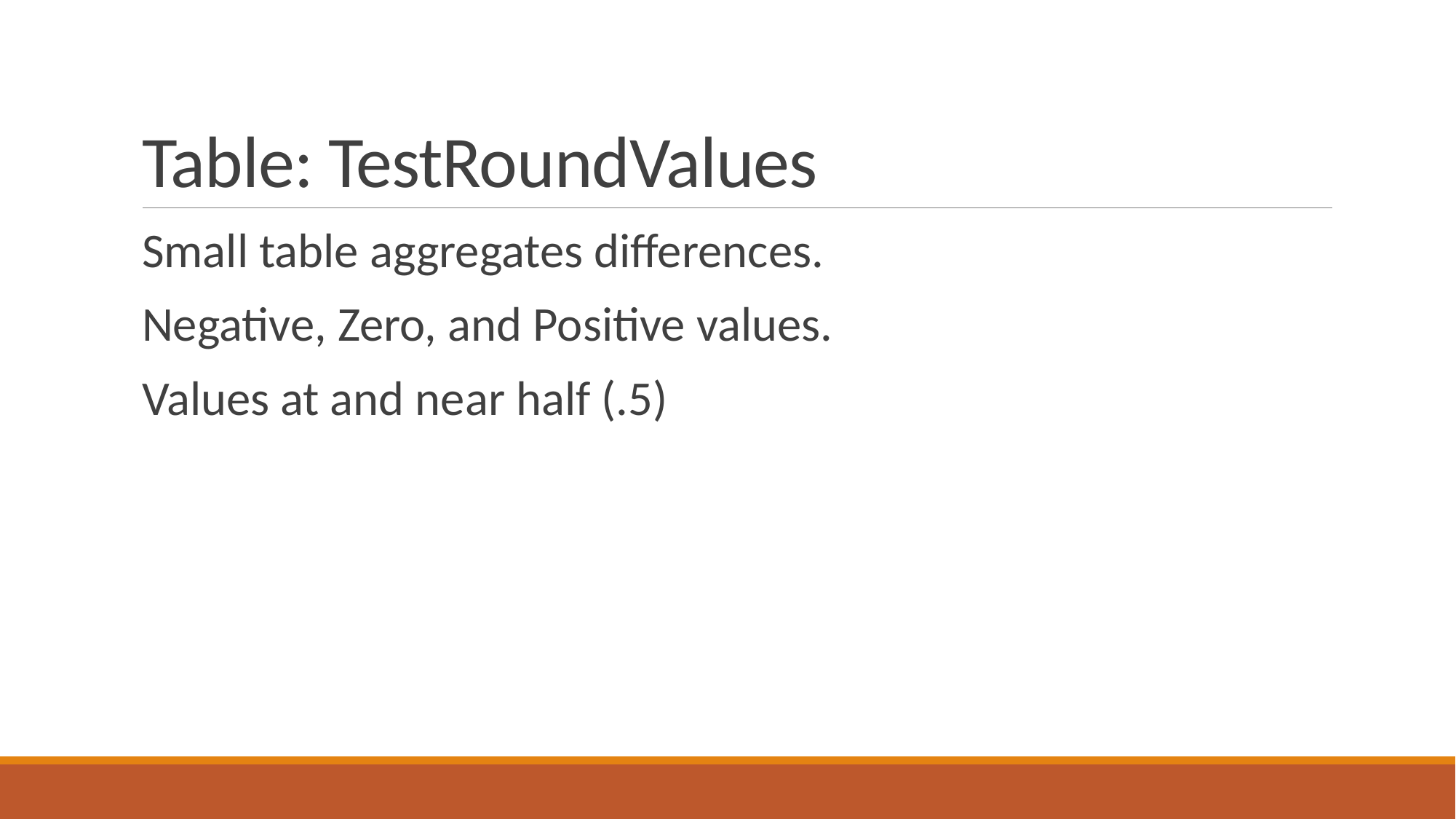

# Table: TestRoundValues
Small table aggregates differences.
Negative, Zero, and Positive values.
Values at and near half (.5)